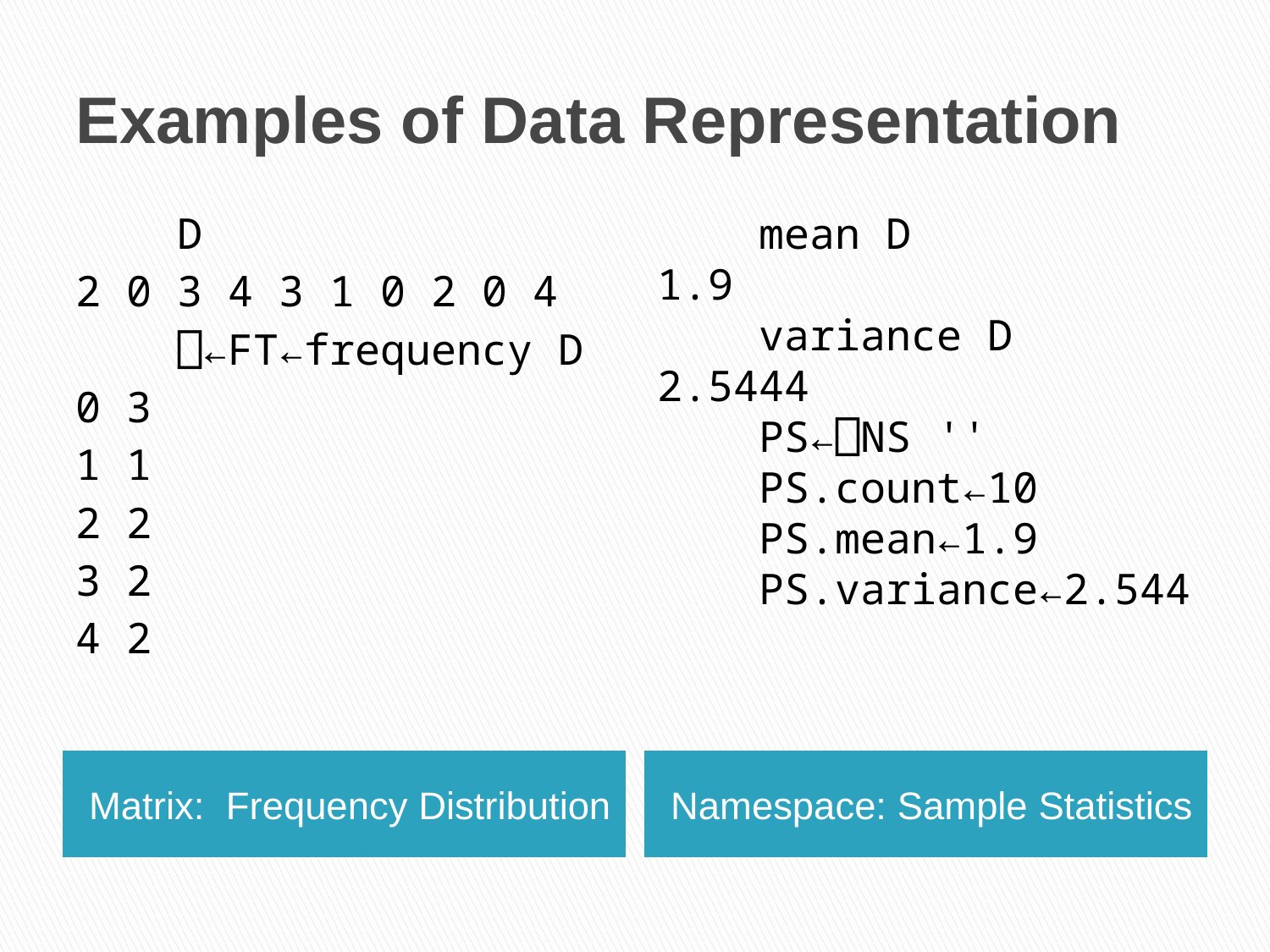

# Examples of Data Representation
    D
2 0 3 4 3 1 0 2 0 4
    ⎕←FT←frequency D
0 3
1 1
2 2
3 2
4 2
    mean D
1.9
    variance D
2.5444
    PS←⎕NS ''
    PS.count←10
    PS.mean←1.9
    PS.variance←2.544

Matrix:  Frequency Distribution
Namespace: Sample Statistics